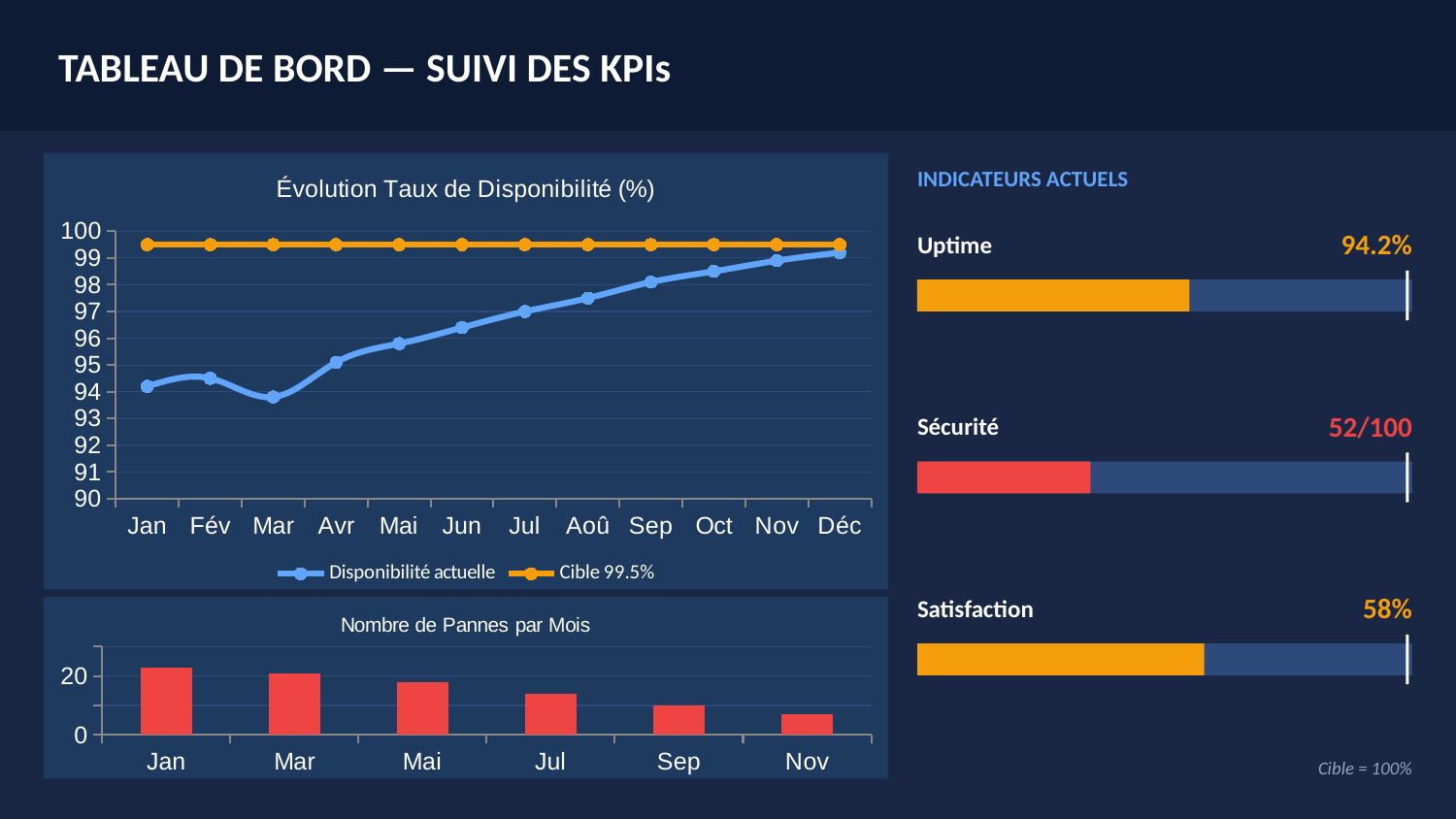

TABLEAU DE BORD — SUIVI DES KPIs

### Chart: Évolution Taux de Disponibilité (%)

| Category | Disponibilité actuelle | Cible 99.5% |
|---|---|---|
| Jan | 94.2 | 99.5 |
| Fév | 94.5 | 99.5 |
| Mar | 93.8 | 99.5 |
| Avr | 95.1 | 99.5 |
| Mai | 95.8 | 99.5 |
| Jun | 96.4 | 99.5 |
| Jul | 97.0 | 99.5 |
| Aoû | 97.5 | 99.5 |
| Sep | 98.1 | 99.5 |
| Oct | 98.5 | 99.5 |
| Nov | 98.9 | 99.5 |
| Déc | 99.2 | 99.5 |
INDICATEURS ACTUELS
Uptime
94.2%

Sécurité
52/100

Satisfaction
58%

### Chart: Nombre de Pannes par Mois

| Category | Pannes/mois |
|---|---|
| Jan | 23.0 |
| Mar | 21.0 |
| Mai | 18.0 |
| Jul | 14.0 |
| Sep | 10.0 |
| Nov | 7.0 |

Cible = 100%